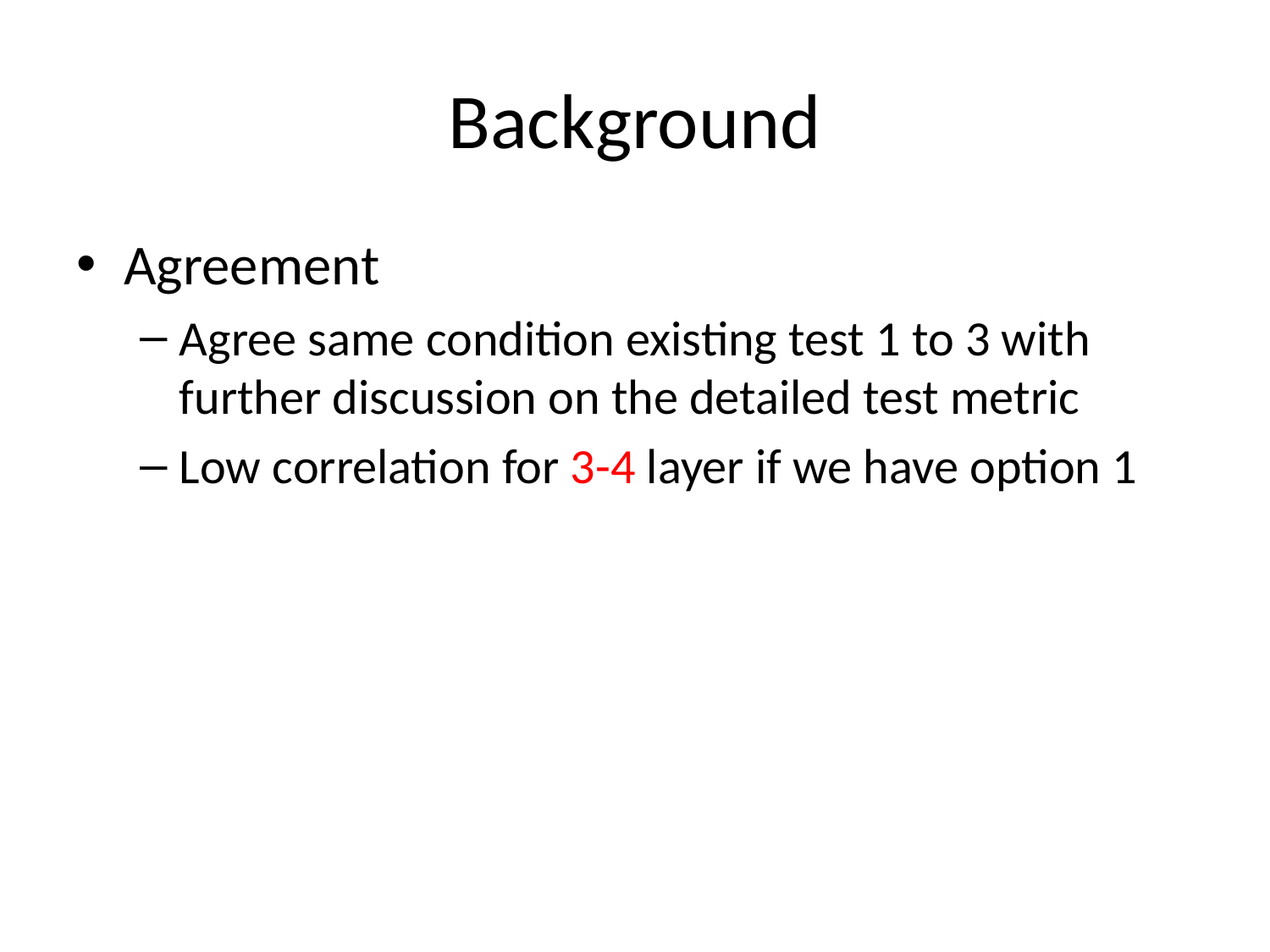

# Background
Agreement
Agree same condition existing test 1 to 3 with further discussion on the detailed test metric
Low correlation for 3-4 layer if we have option 1